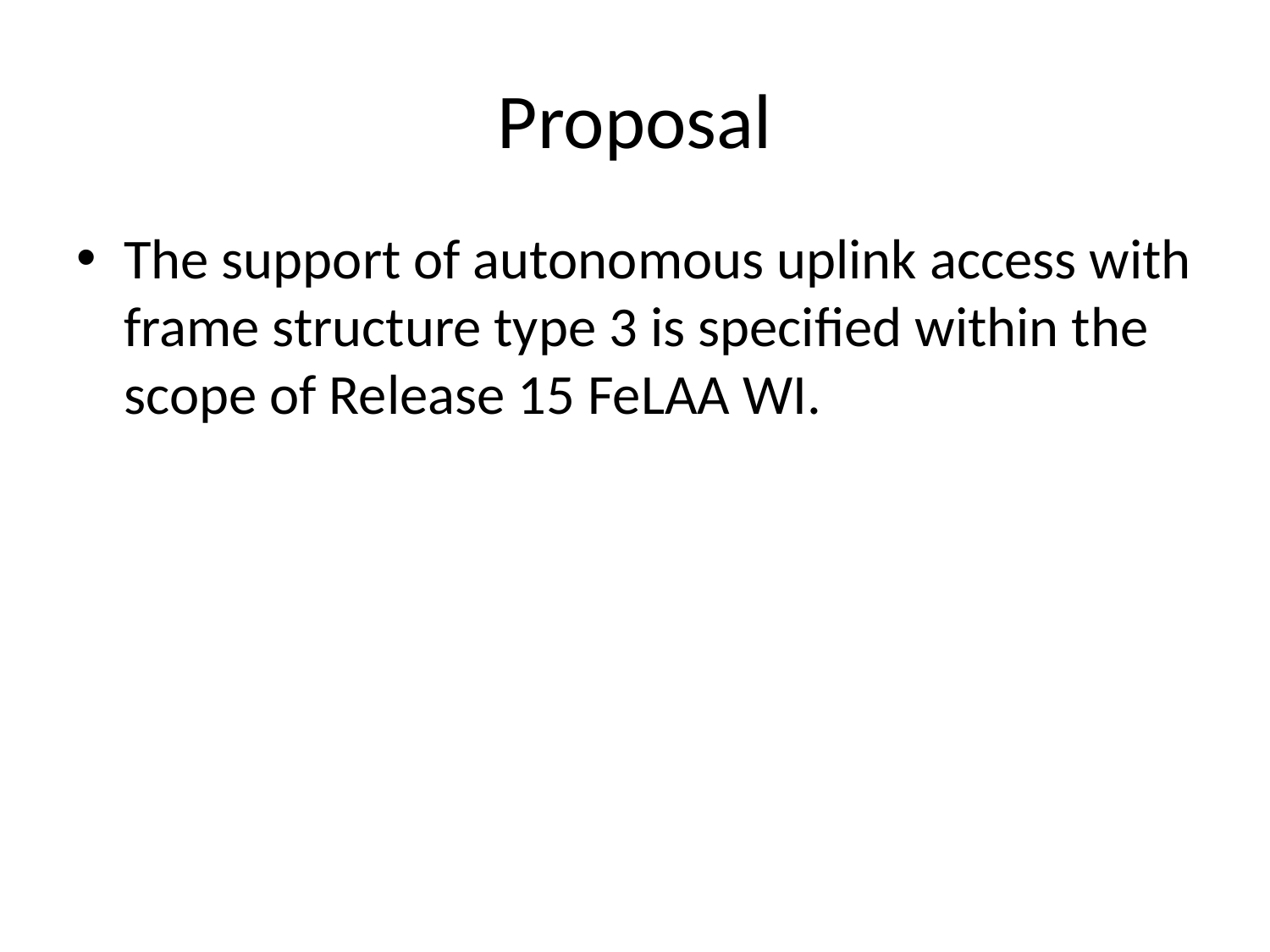

# Proposal
The support of autonomous uplink access with frame structure type 3 is specified within the scope of Release 15 FeLAA WI.